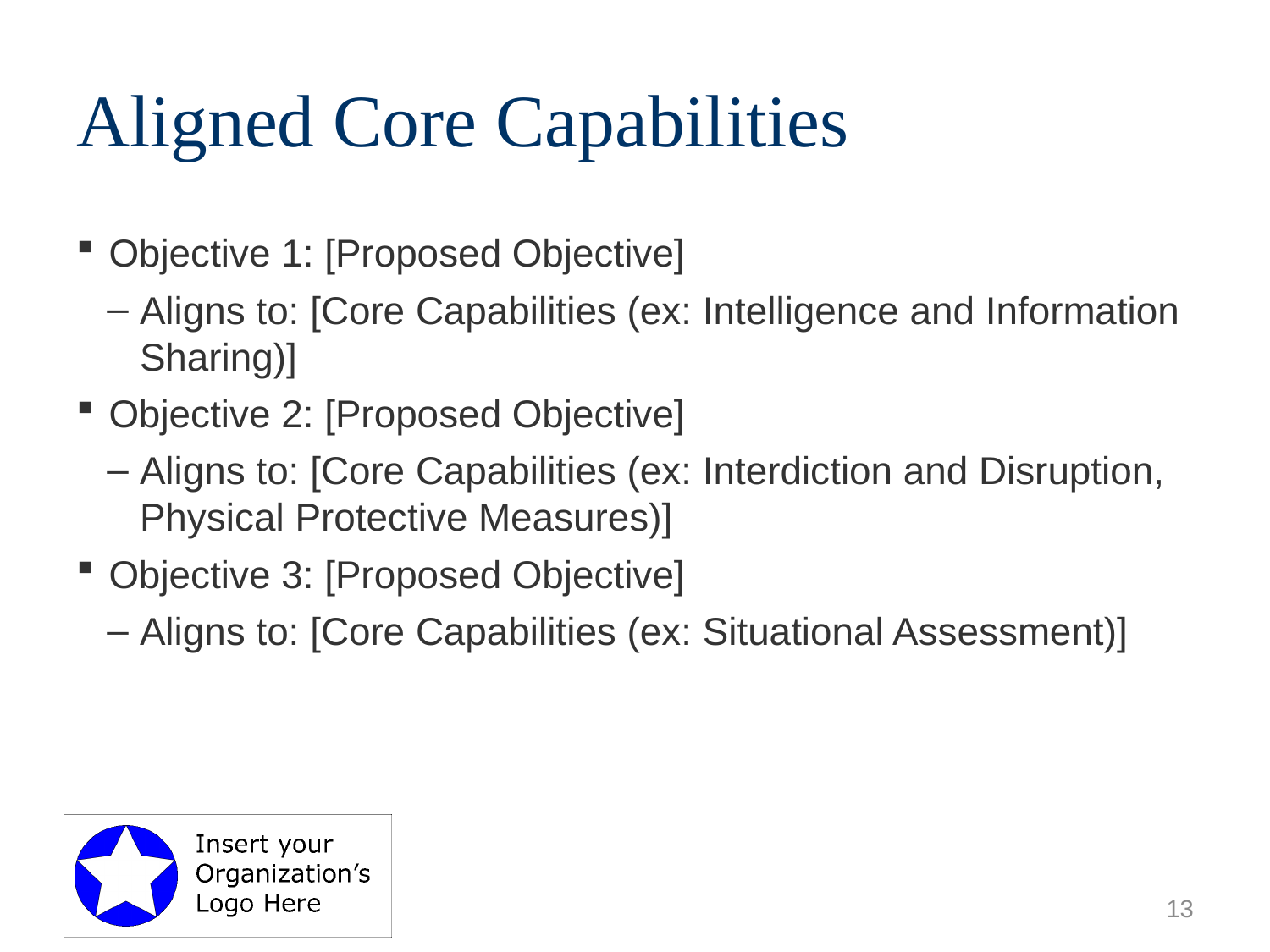

# Aligned Core Capabilities
Objective 1: [Proposed Objective]
Aligns to: [Core Capabilities (ex: Intelligence and Information Sharing)]
Objective 2: [Proposed Objective]
Aligns to: [Core Capabilities (ex: Interdiction and Disruption, Physical Protective Measures)]
Objective 3: [Proposed Objective]
Aligns to: [Core Capabilities (ex: Situational Assessment)]
13